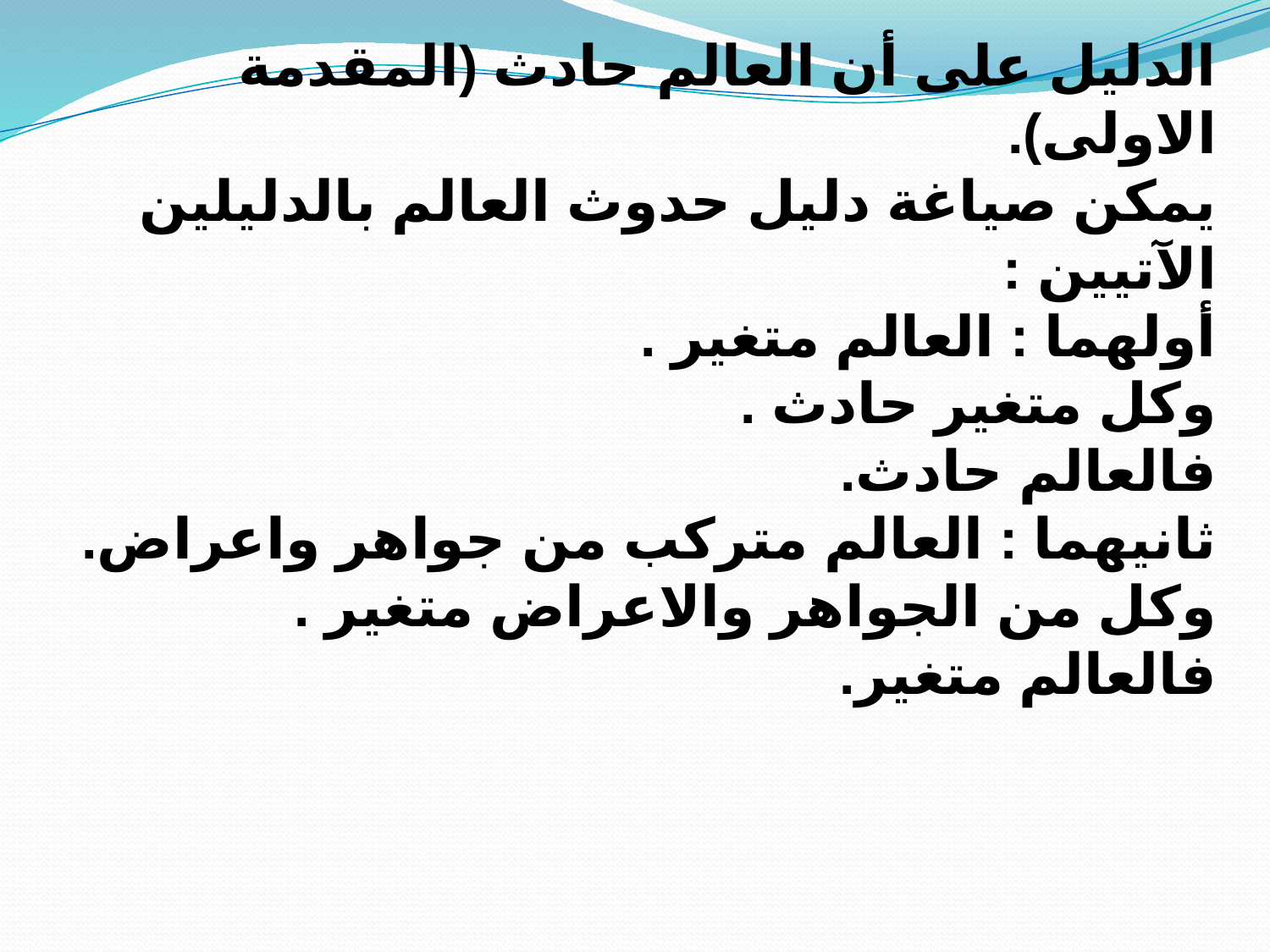

# الدليل على أن العالم حادث (المقدمة الاولى). يمكن صياغة دليل حدوث العالم بالدليلين الآتيين : أولهما : العالم متغير . وكل متغير حادث . فالعالم حادث. ثانيهما : العالم متركب من جواهر واعراض. وكل من الجواهر والاعراض متغير . فالعالم متغير.